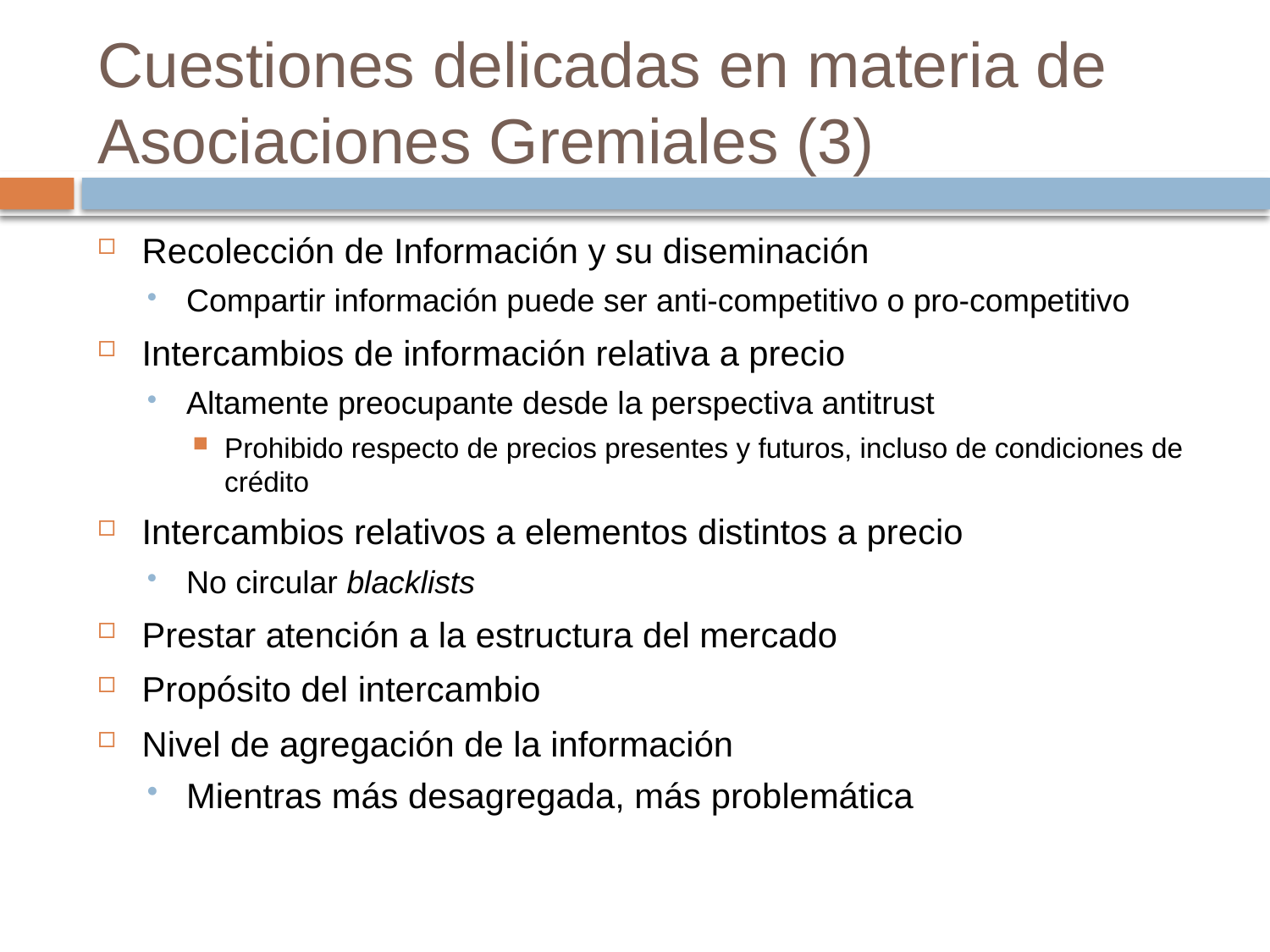

# Cuestiones delicadas en materia de Asociaciones Gremiales (3)
Recolección de Información y su diseminación
Compartir información puede ser anti-competitivo o pro-competitivo
Intercambios de información relativa a precio
Altamente preocupante desde la perspectiva antitrust
Prohibido respecto de precios presentes y futuros, incluso de condiciones de crédito
Intercambios relativos a elementos distintos a precio
No circular blacklists
Prestar atención a la estructura del mercado
Propósito del intercambio
Nivel de agregación de la información
Mientras más desagregada, más problemática